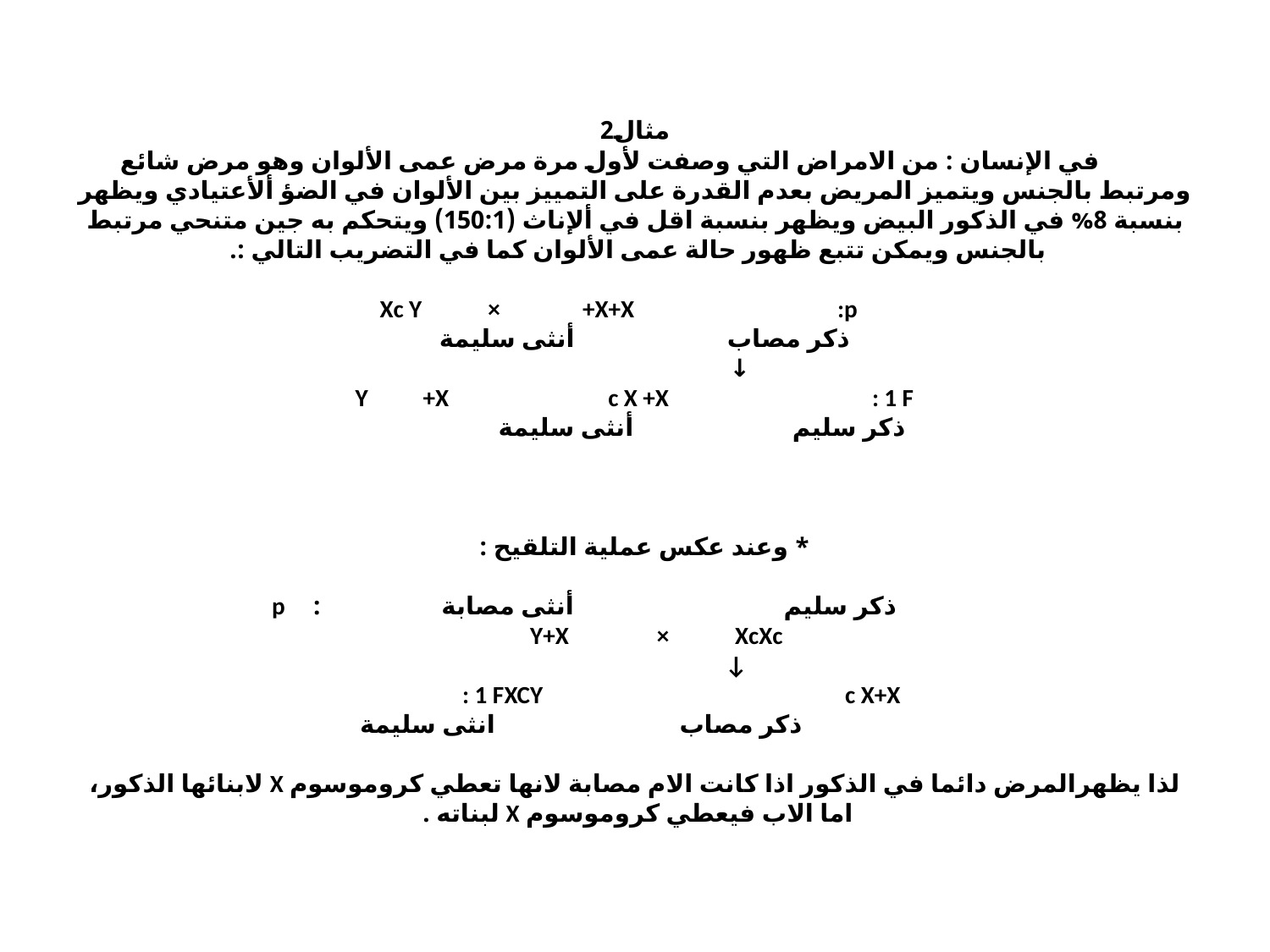

# مثال2 في الإنسان : من الامراض التي وصفت لأول مرة مرض عمى الألوان وهو مرض شائع ومرتبط بالجنس ويتميز المريض بعدم القدرة على التمييز بين الألوان في الضؤ ألأعتيادي ويظهر بنسبة 8% في الذكور البيض ويظهر بنسبة اقل في ألإناث (150:1) ويتحكم به جين متنحي مرتبط بالجنس ويمكن تتبع ظهور حالة عمى الألوان كما في التضريب التالي :. Xc Y            ×               +X+X                                     :p ذكر مصاب                        أنثى سليمة ↓ Y          +X                             c X +X                                     : 1 F ذكر سليم                         أنثى سليمة * وعند عكس عملية التلقيح : ذكر سليم                                 أنثى مصابة                   :p Y+X                ×            XcXc ↓ XCY                                                       c X+X	                 : 1 F ذكر مصاب                             انثى سليمة لذا يظهرالمرض دائما في الذكور اذا كانت الام مصابة لانها تعطي كروموسوم X لابنائها الذكور، اما الاب فيعطي كروموسوم X لبناته .